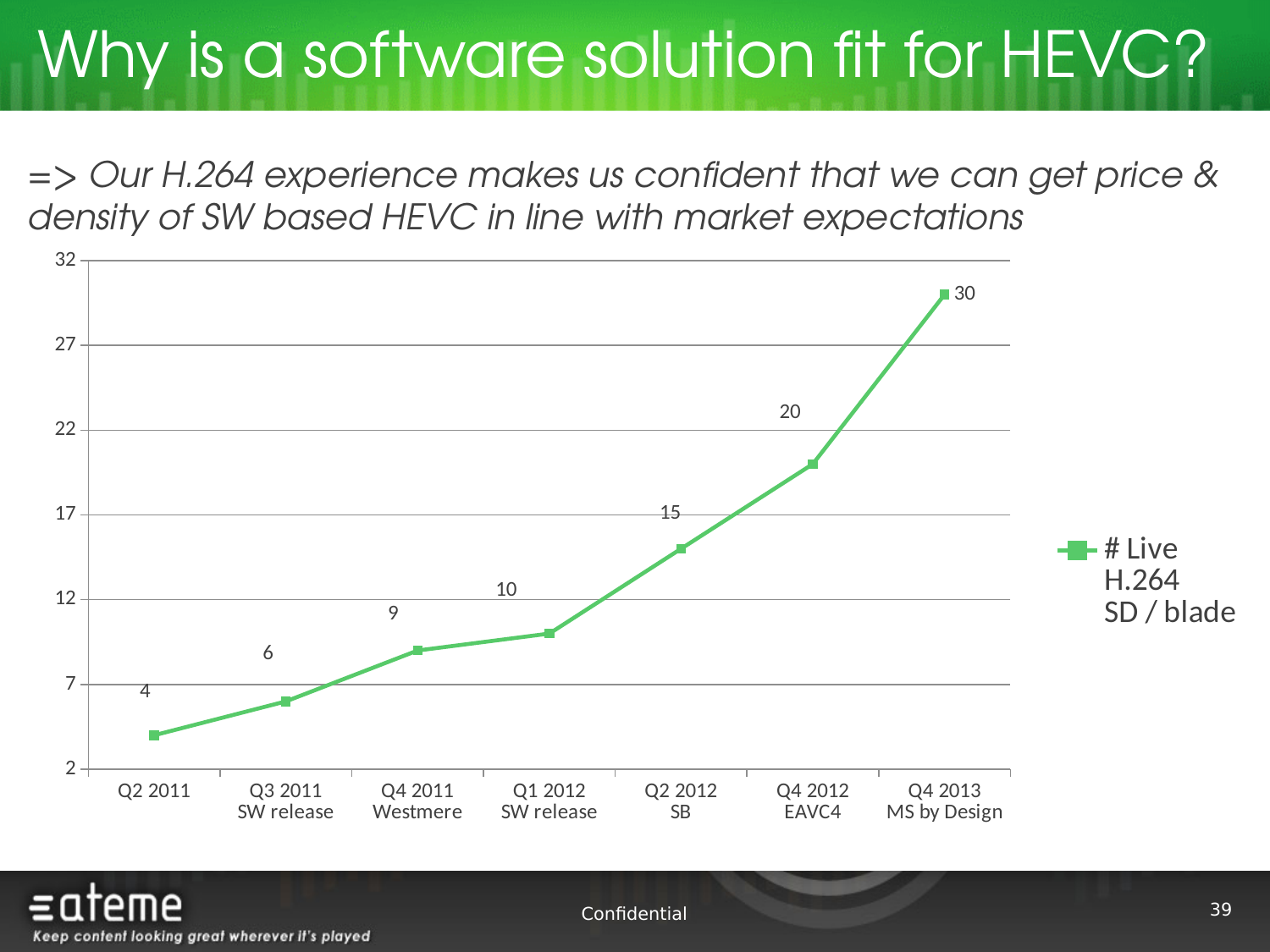

Why is a software solution fit for HEVC?
=> Our H.264 experience makes us confident that we can get price & density of SW based HEVC in line with market expectations

### Chart

| Category | # Live H.264
SD / blade |
|---|---|
| Q2 2011 | 4.0 |
| Q3 2011
SW release | 6.0 |
| Q4 2011
Westmere | 9.0 |
| Q1 2012
SW release | 10.0 |
| Q2 2012
SB | 15.0 |
| Q4 2012
EAVC4 | 20.0 |
| Q4 2013
MS by Design | 30.0 |